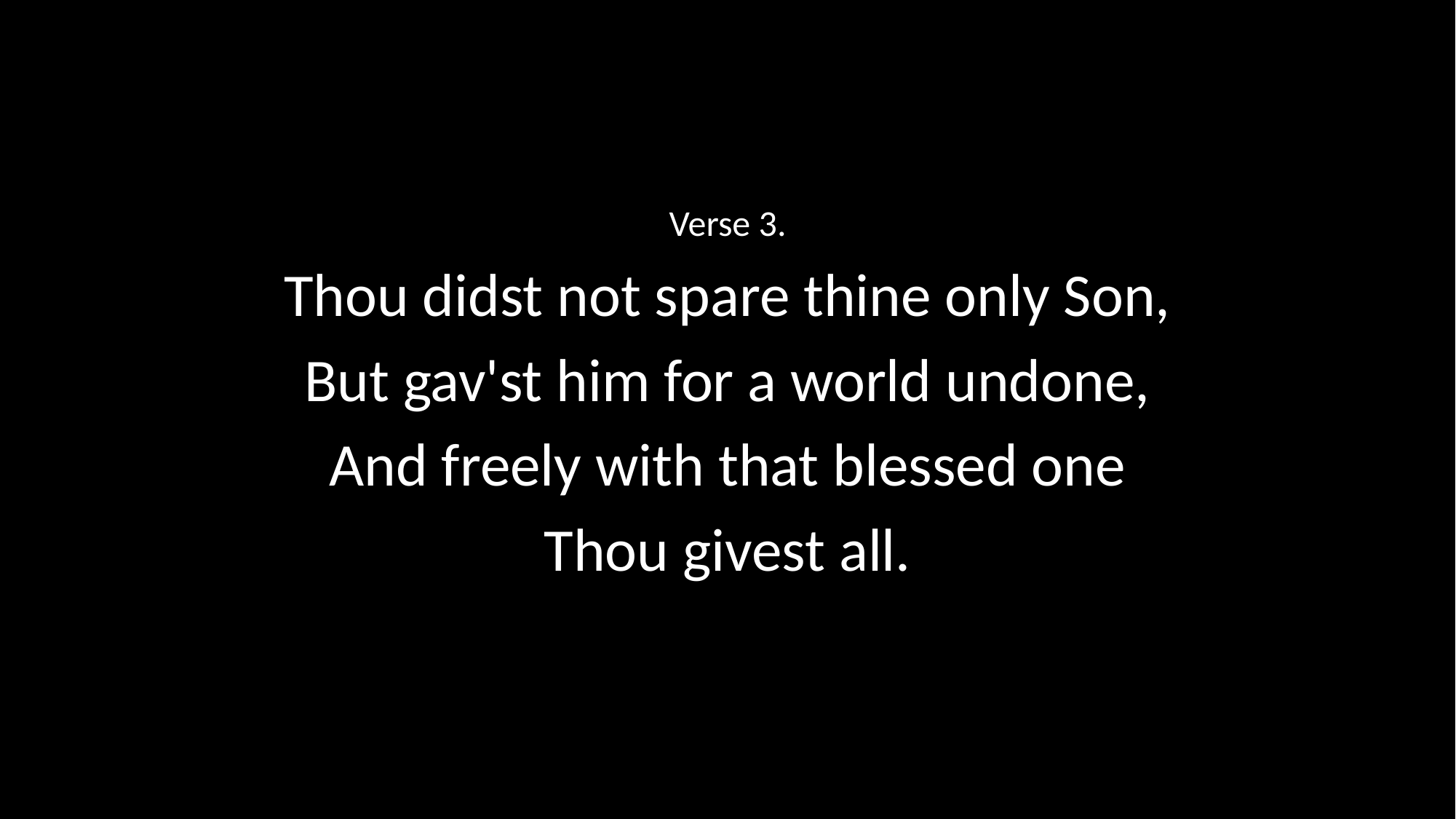

Verse 3.
Thou didst not spare thine only Son,
But gav'st him for a world undone,
And freely with that blessed one
Thou givest all.